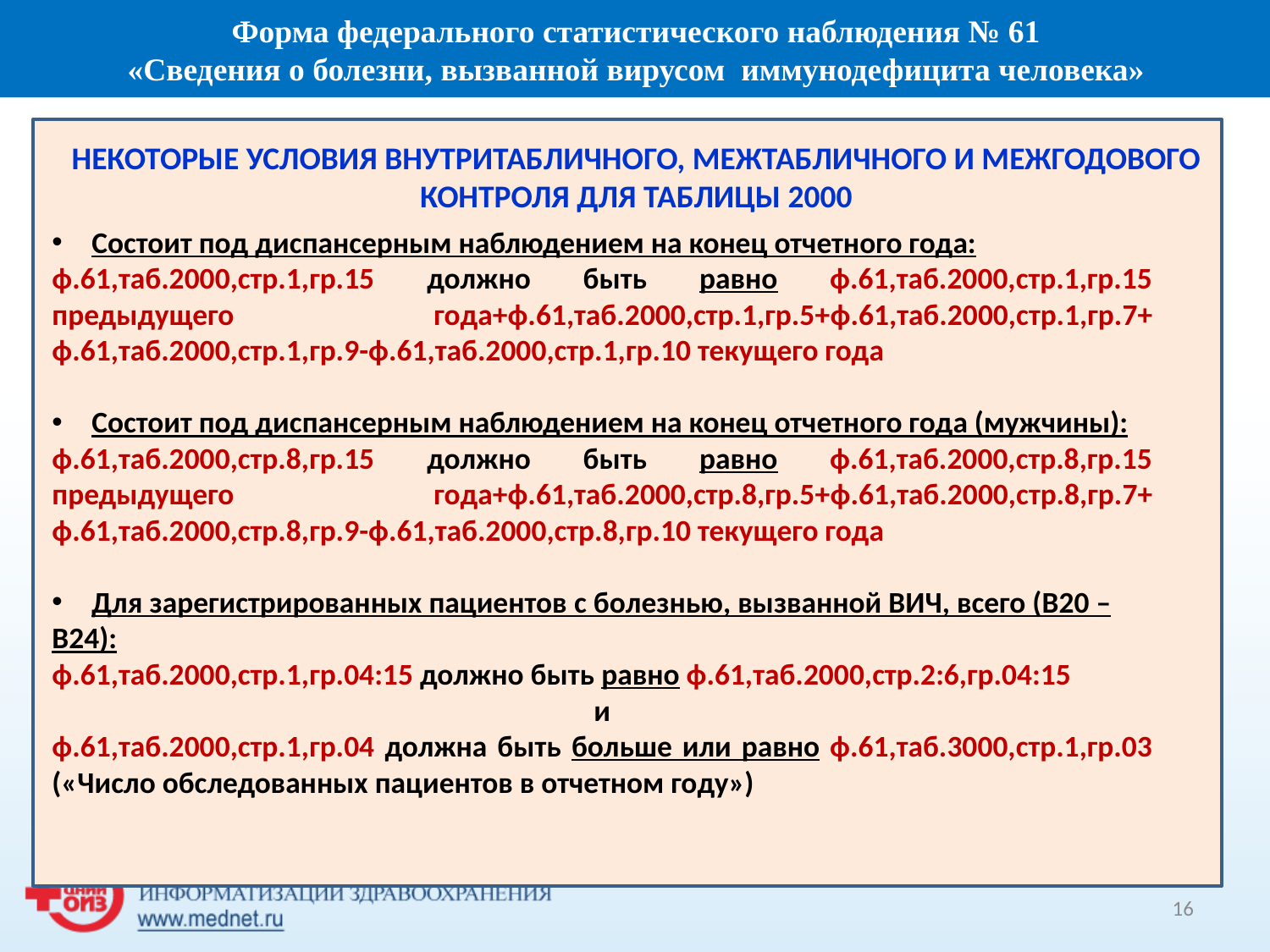

Форма федерального статистического наблюдения № 61
 «Сведения о болезни, вызванной вирусом  иммунодефицита человека»

НЕКОТОРЫЕ УСЛОВИЯ ВНУТРИТАБЛИЧНОГО, МЕЖТАБЛИЧНОГО И МЕЖГОДОВОГО КОНТРОЛЯ ДЛЯ ТАБЛИЦЫ 2000
Состоит под диспансерным наблюдением на конец отчетного года:
ф.61,таб.2000,стр.1,гр.15 должно быть равно ф.61,таб.2000,стр.1,гр.15 предыдущего года+ф.61,таб.2000,стр.1,гр.5+ф.61,таб.2000,стр.1,гр.7+ ф.61,таб.2000,стр.1,гр.9-ф.61,таб.2000,стр.1,гр.10 текущего года

Состоит под диспансерным наблюдением на конец отчетного года (мужчины):
ф.61,таб.2000,стр.8,гр.15 должно быть равно ф.61,таб.2000,стр.8,гр.15 предыдущего года+ф.61,таб.2000,стр.8,гр.5+ф.61,таб.2000,стр.8,гр.7+ ф.61,таб.2000,стр.8,гр.9-ф.61,таб.2000,стр.8,гр.10 текущего года

Для зарегистрированных пациентов с болезнью, вызванной ВИЧ, всего (В20 –
В24):
ф.61,таб.2000,стр.1,гр.04:15 должно быть равно ф.61,таб.2000,стр.2:6,гр.04:15
и
ф.61,таб.2000,стр.1,гр.04 должна быть больше или равно ф.61,таб.3000,стр.1,гр.03 («Число обследованных пациентов в отчетном году»)

16